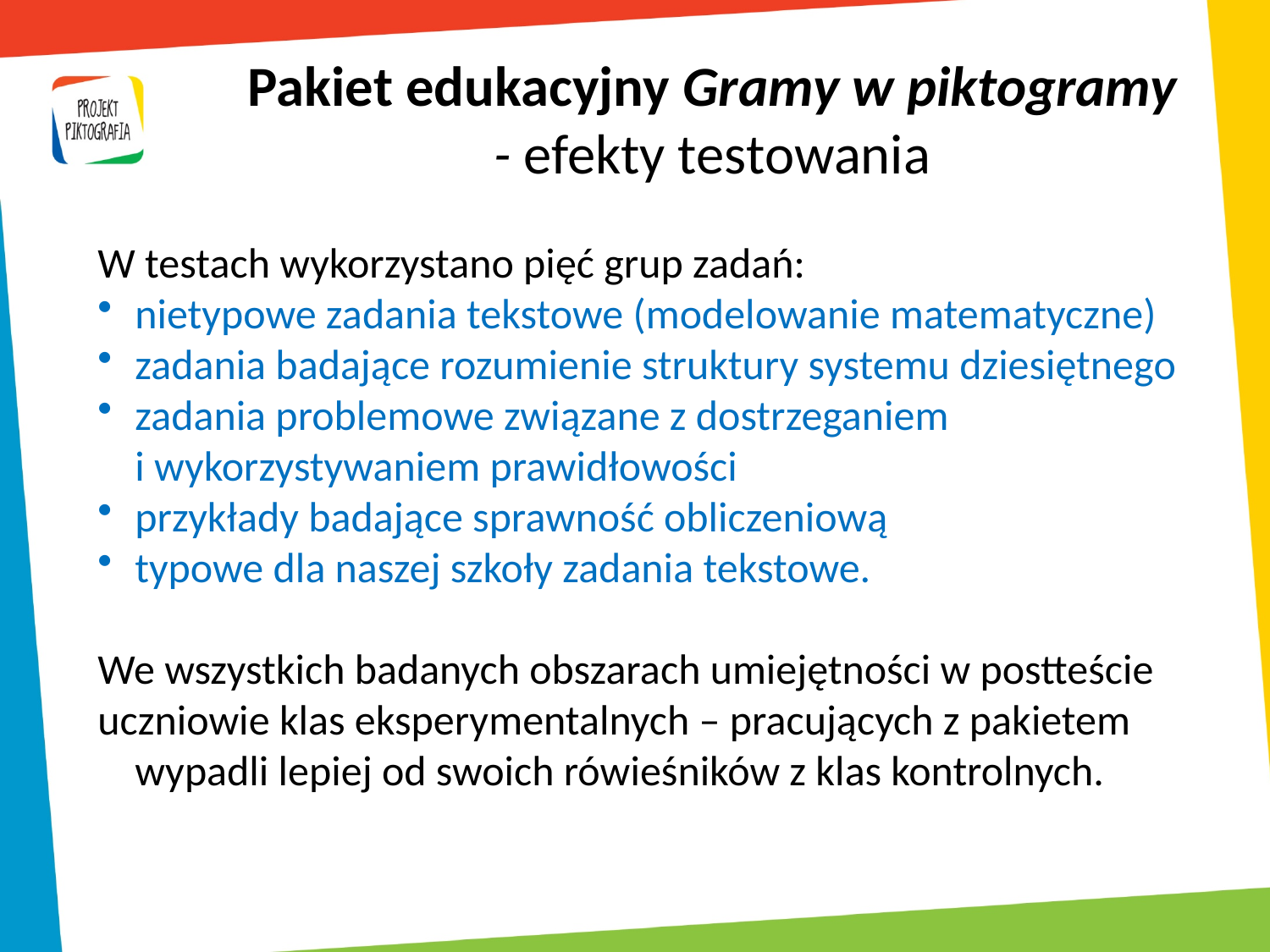

# Pakiet edukacyjny Gramy w piktogramy - efekty testowania
W testach wykorzystano pięć grup zadań:
nietypowe zadania tekstowe (modelowanie matematyczne)
zadania badające rozumienie struktury systemu dziesiętnego
zadania problemowe związane z dostrzeganiem
	i wykorzystywaniem prawidłowości
przykłady badające sprawność obliczeniową
typowe dla naszej szkoły zadania tekstowe.

We wszystkich badanych obszarach umiejętności w postteście
uczniowie klas eksperymentalnych – pracujących z pakietem wypadli lepiej od swoich rówieśników z klas kontrolnych.